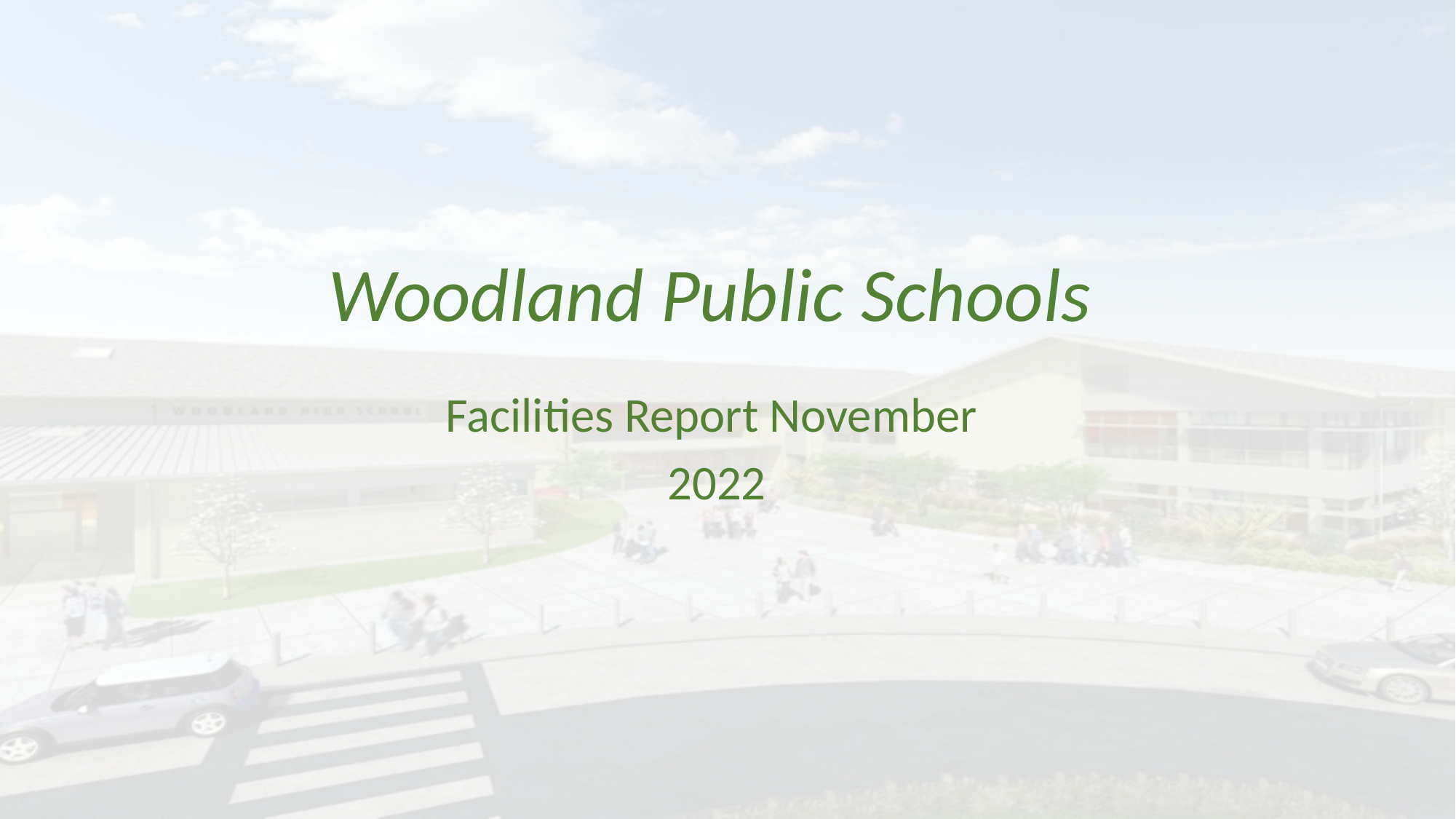

# Woodland Public Schools
Facilities Report November
 2022